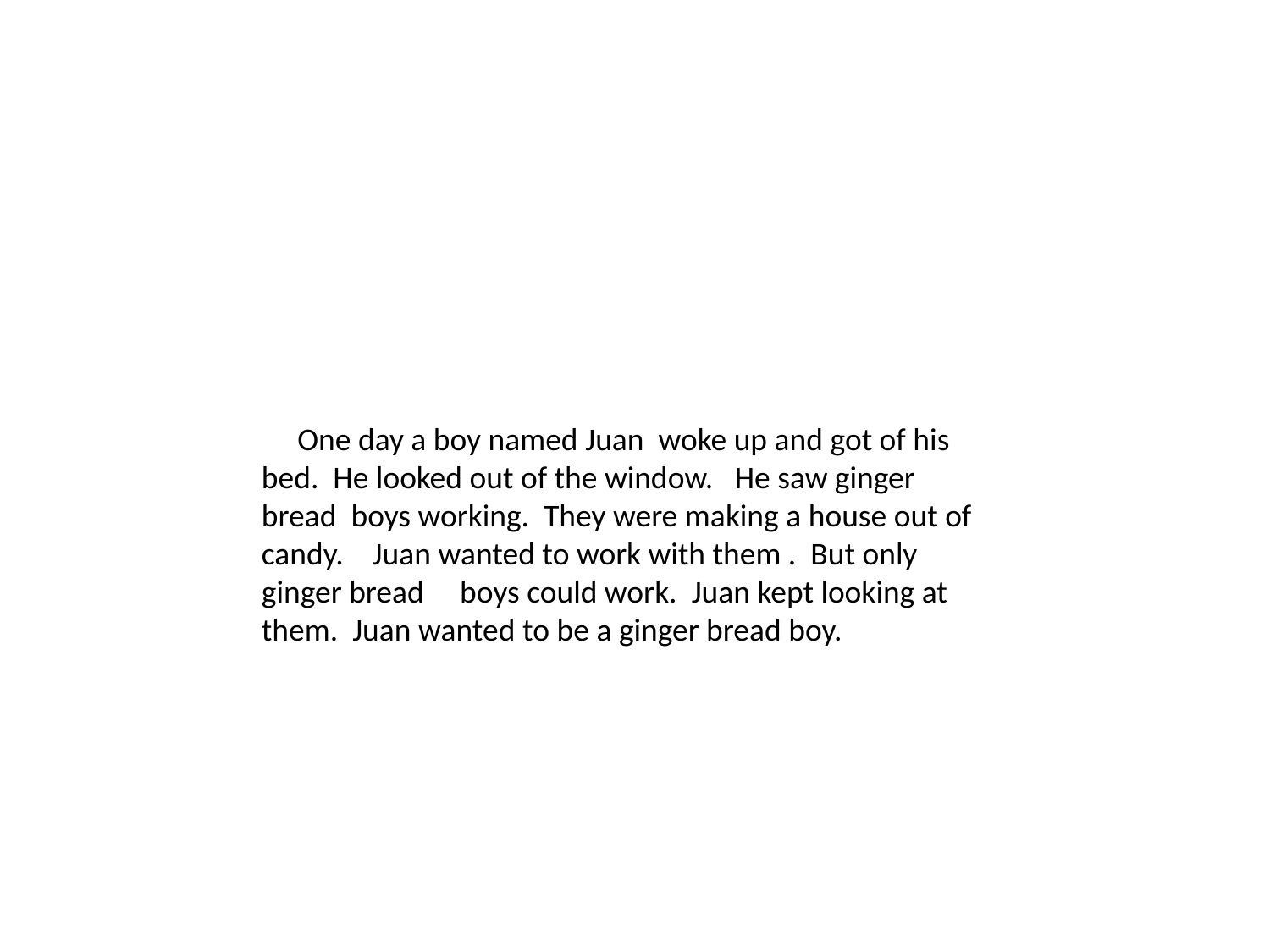

One day a boy named Juan  woke up and got of his bed.  He looked out of the window.   He saw ginger bread  boys working.  They were making a house out of candy.    Juan wanted to work with them .  But only ginger bread     boys could work.  Juan kept looking at them.  Juan wanted to be a ginger bread boy.